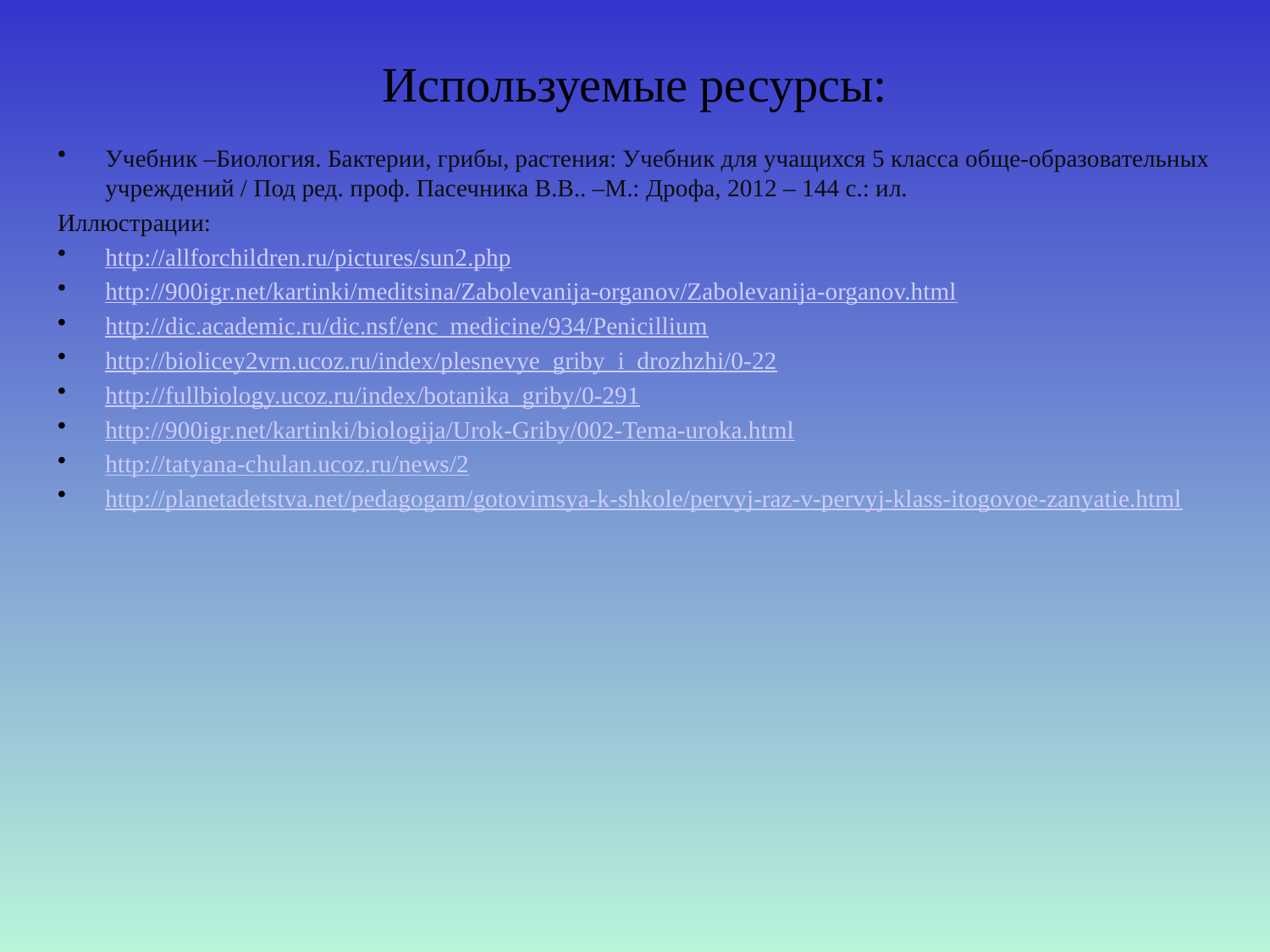

# Используемые ресурсы:
Учебник –Биология. Бактерии, грибы, растения: Учебник для учащихся 5 класса обще-образовательных учреждений / Под ред. проф. Пасечника В.В.. –М.: Дрофа, 2012 – 144 с.: ил.
Иллюстрации:
http://allforchildren.ru/pictures/sun2.php
http://900igr.net/kartinki/meditsina/Zabolevanija-organov/Zabolevanija-organov.html
http://dic.academic.ru/dic.nsf/enc_medicine/934/Penicillium
http://biolicey2vrn.ucoz.ru/index/plesnevye_griby_i_drozhzhi/0-22
http://fullbiology.ucoz.ru/index/botanika_griby/0-291
http://900igr.net/kartinki/biologija/Urok-Griby/002-Tema-uroka.html
http://tatyana-chulan.ucoz.ru/news/2
http://planetadetstva.net/pedagogam/gotovimsya-k-shkole/pervyj-raz-v-pervyj-klass-itogovoe-zanyatie.html